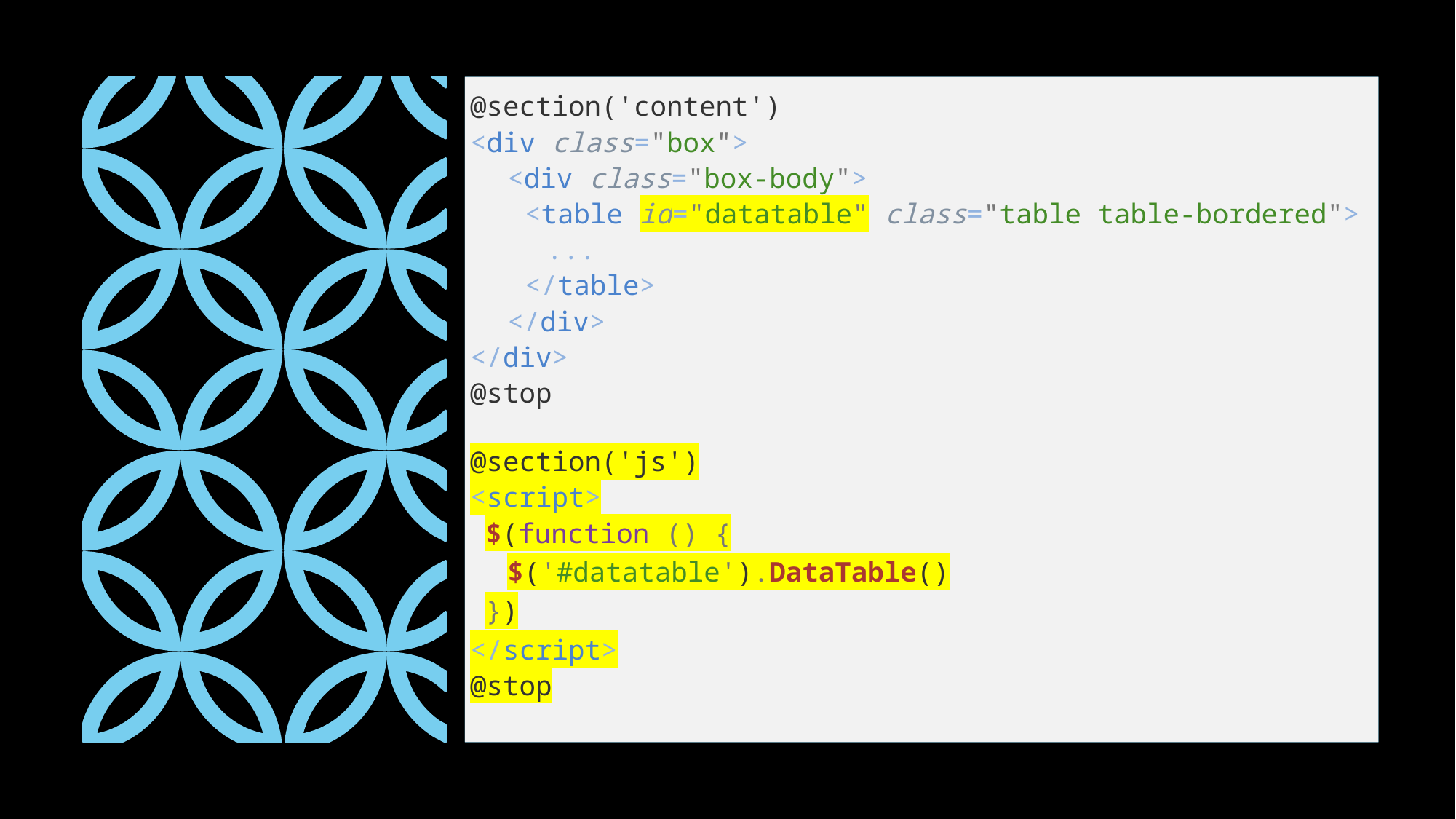

@section('content')
<div class="box">
<div class="box-body">
<table id="datatable" class="table table-bordered">
...
</table>
</div>
</div>
@stop
@section('js')
<script>
$(function () {
$('#datatable').DataTable()
})
</script>
@stop